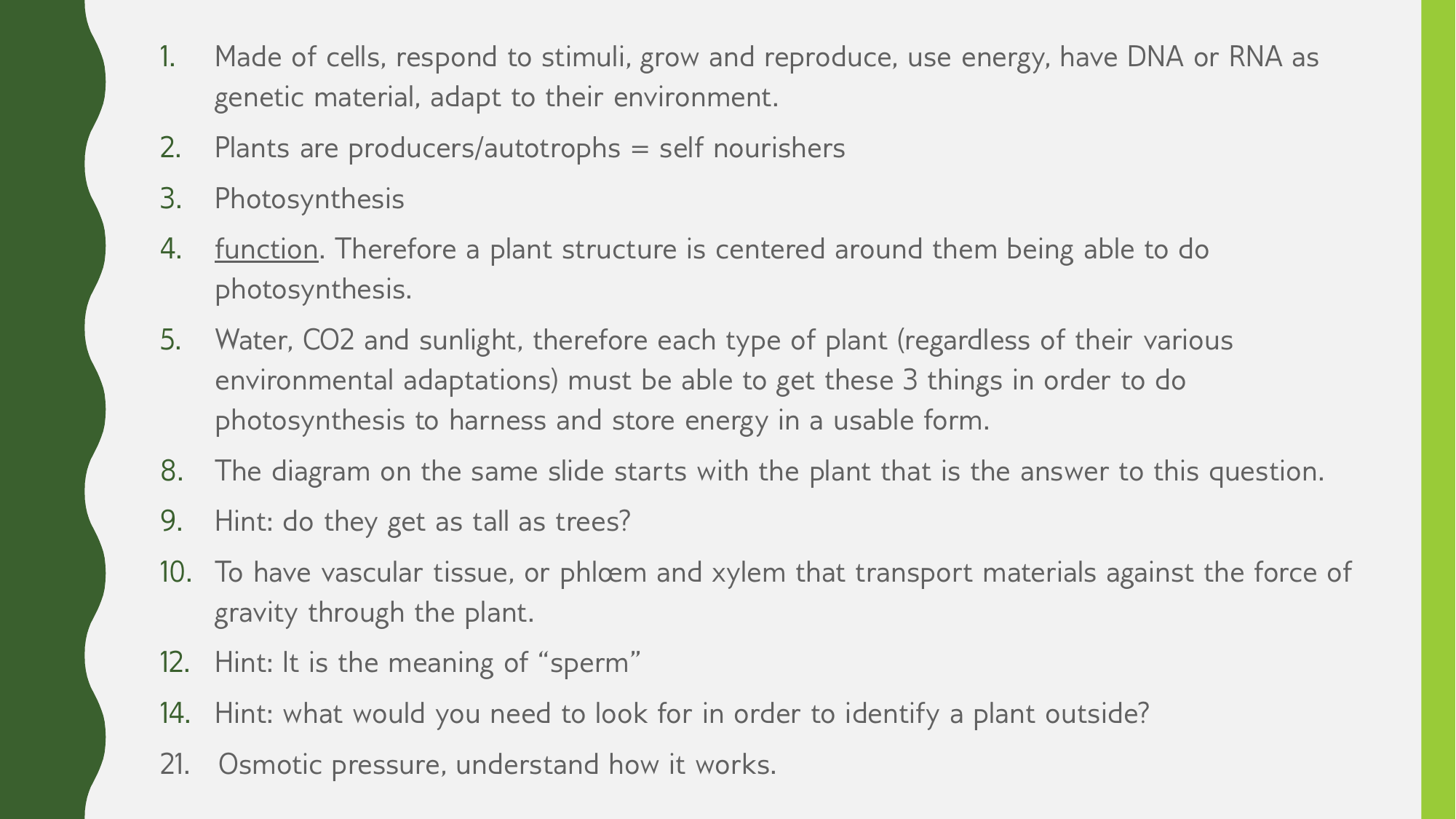

Made of cells, respond to stimuli, grow and reproduce, use energy, have DNA or RNA as genetic material, adapt to their environment.
Plants are producers/autotrophs = self nourishers
Photosynthesis
function. Therefore a plant structure is centered around them being able to do photosynthesis.
Water, CO2 and sunlight, therefore each type of plant (regardless of their various environmental adaptations) must be able to get these 3 things in order to do photosynthesis to harness and store energy in a usable form.
The diagram on the same slide starts with the plant that is the answer to this question.
Hint: do they get as tall as trees?
To have vascular tissue, or phloem and xylem that transport materials against the force of gravity through the plant.
Hint: It is the meaning of “sperm”
Hint: what would you need to look for in order to identify a plant outside?
21.   Osmotic pressure, understand how it works.